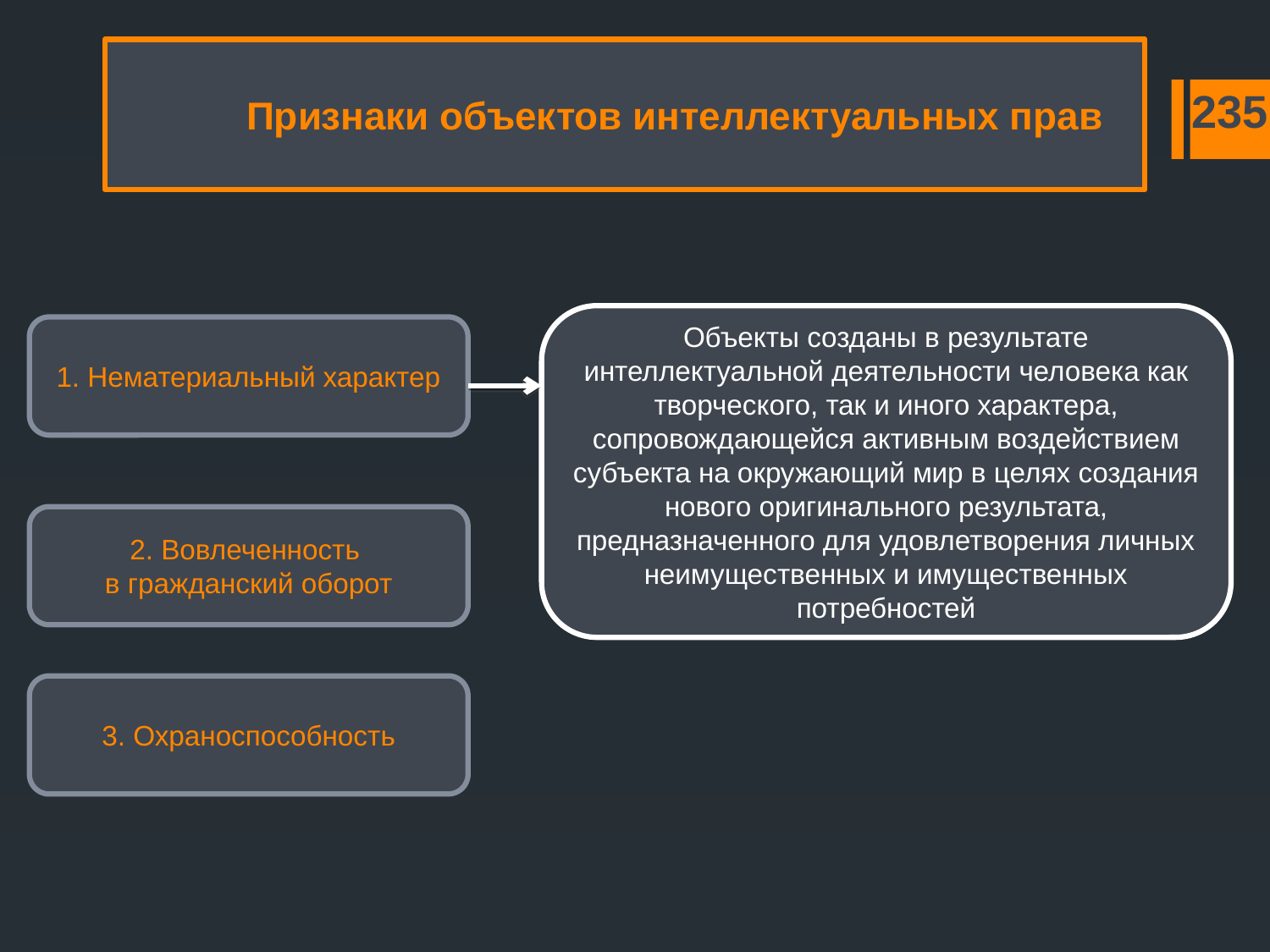

Признаки объектов интеллектуальных прав
235
Объекты созданы в результате интеллектуальной деятельности человека как творческого, так и иного характера, сопровождающейся активным воздействием субъекта на окружающий мир в целях создания нового оригинального результата, предназначенного для удовлетворения личных неимущественных и имущественных потребностей
1. Нематериальный характер
2. Вовлеченность
в гражданский оборот
3. Охраноспособность